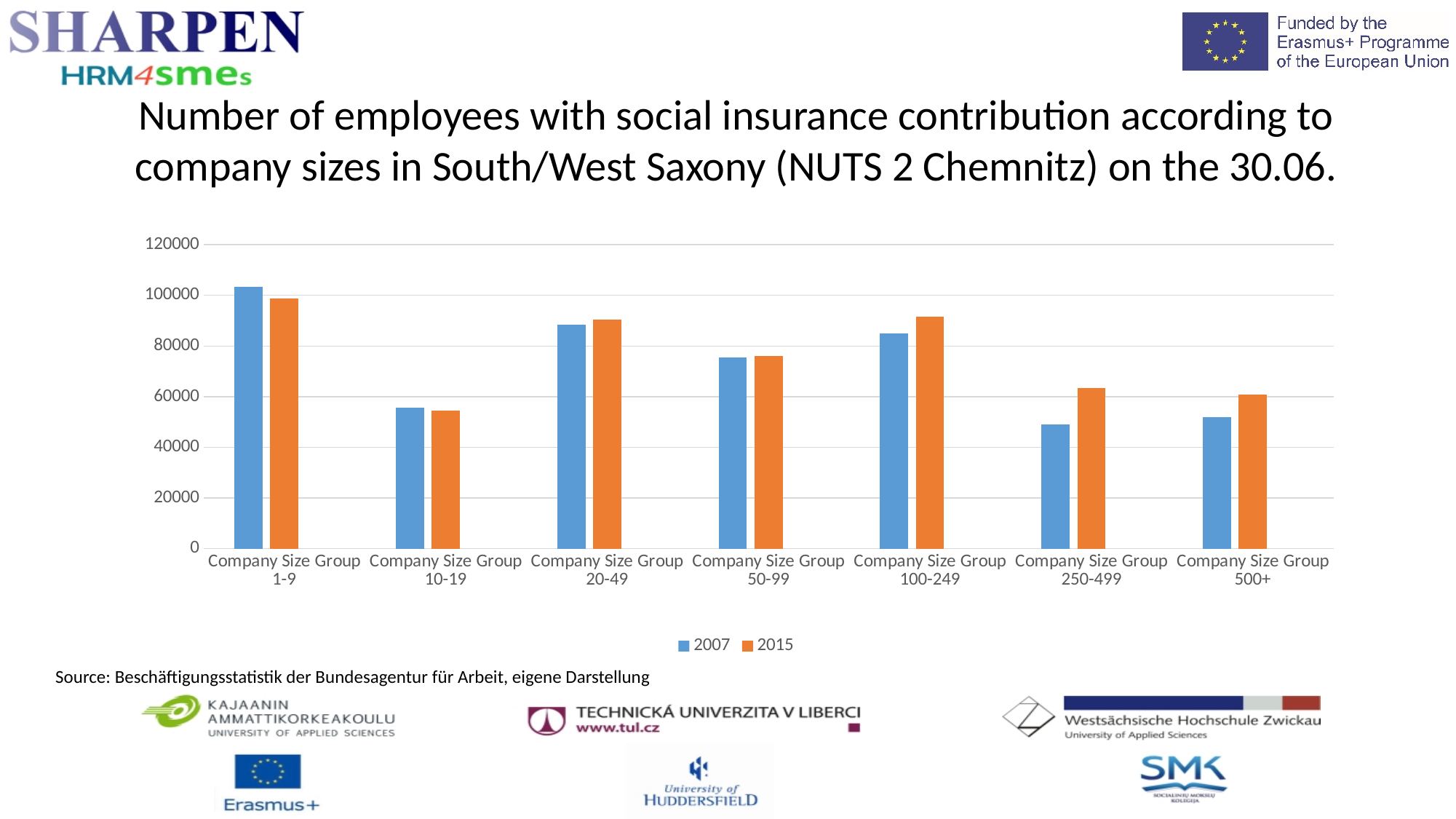

Number of employees with social insurance contribution according to company sizes in South/West Saxony (NUTS 2 Chemnitz) on the 30.06.

### Chart

| Category | 2007 | 2015 | Column1 |
|---|---|---|---|
| Company Size Group 1-9 | 103389.0 | 98864.0 | None |
| Company Size Group 10-19 | 55628.0 | 54506.0 | None |
| Company Size Group 20-49 | 88352.0 | 90476.0 | None |
| Company Size Group 50-99 | 75367.0 | 76039.0 | None |
| Company Size Group 100-249 | 84989.0 | 91709.0 | None |
| Company Size Group 250-499 | 48932.0 | 63407.0 | None |
| Company Size Group 500+ | 51874.0 | 60940.0 | None |
Source: Beschäftigungsstatistik der Bundesagentur für Arbeit, eigene Darstellung